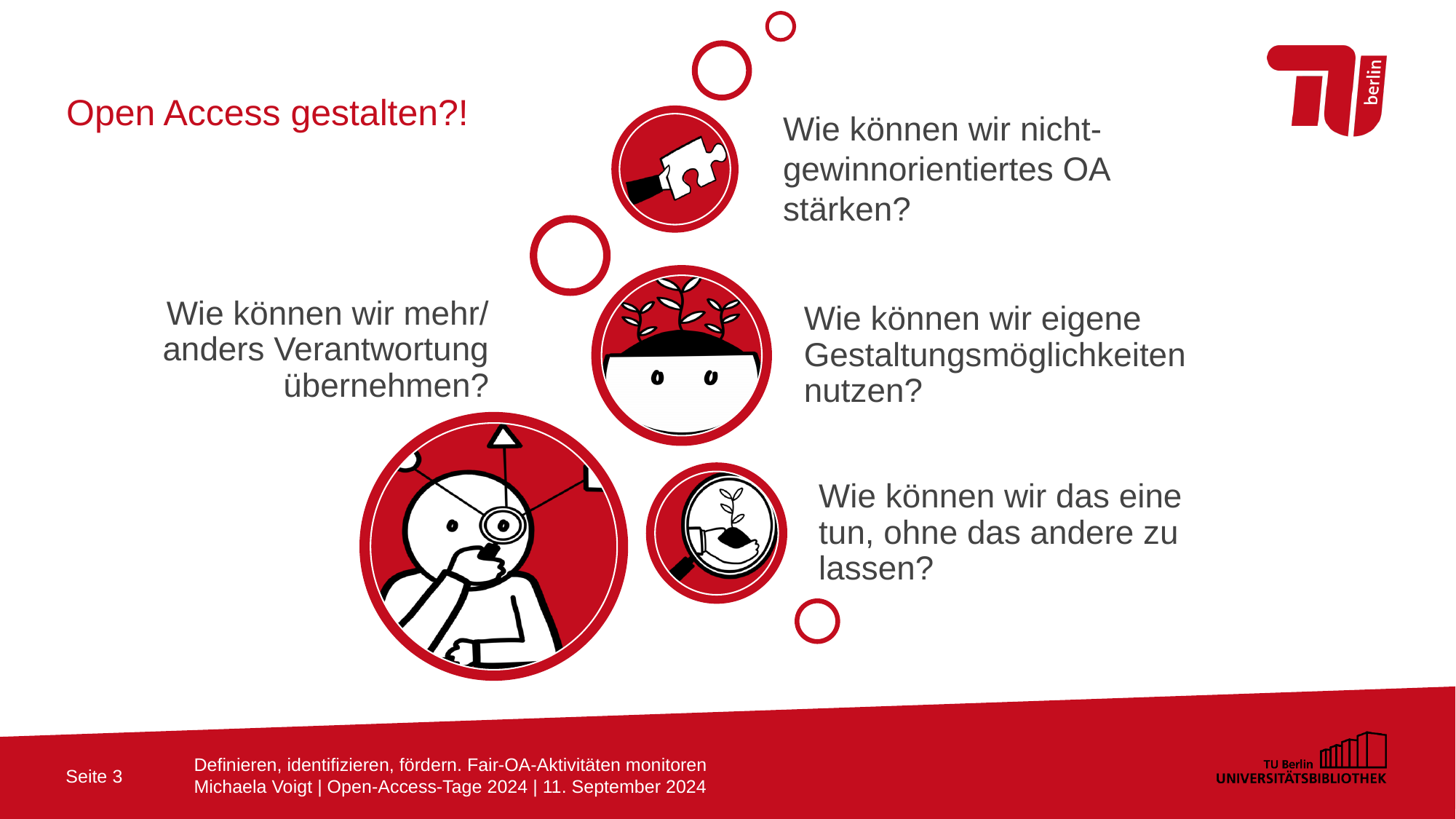

Wie können wir mehr/ anders Verantwortung übernehmen?
Wie können wir das eine tun, ohne das andere zu lassen?
Wie können wir eigene Gestaltungsmöglichkeiten nutzen?

Open Access gestalten?!
Wie können wir nicht-gewinnorientiertes OA stärken?